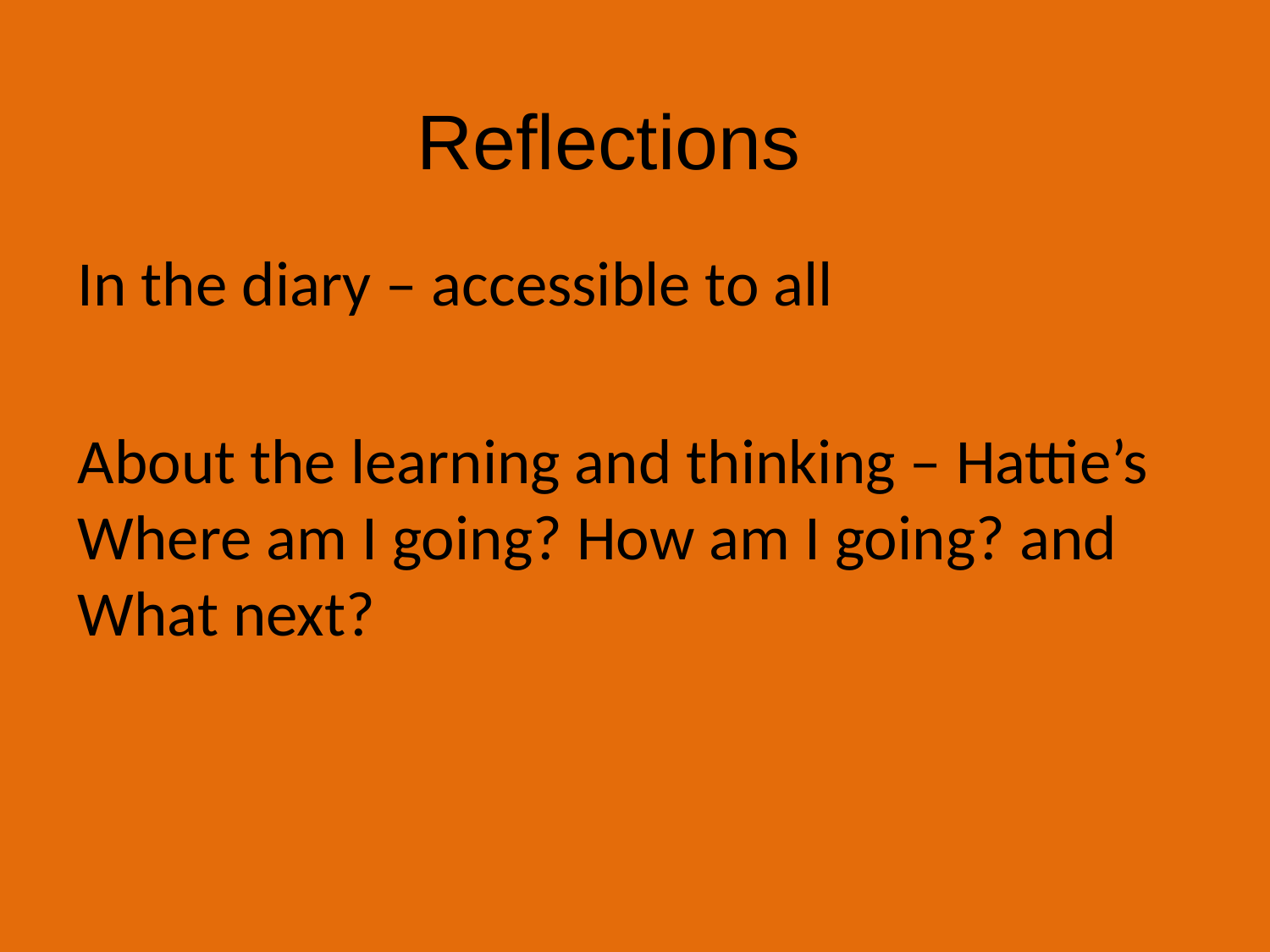

# Reflections
In the diary – accessible to all

About the learning and thinking – Hattie’s Where am I going? How am I going? and What next?